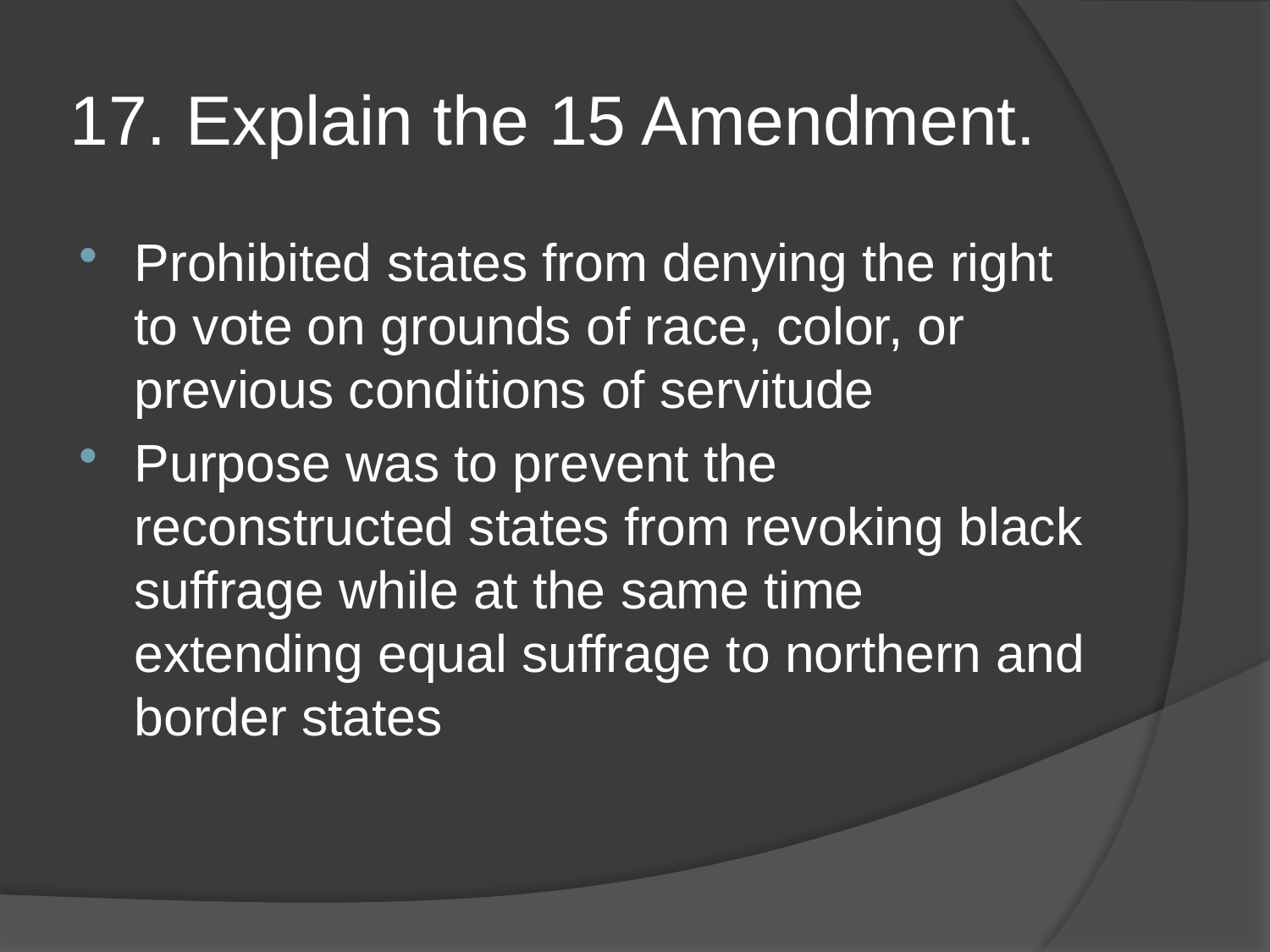

# 17. Explain the 15 Amendment.
Prohibited states from denying the right to vote on grounds of race, color, or previous conditions of servitude
Purpose was to prevent the reconstructed states from revoking black suffrage while at the same time extending equal suffrage to northern and border states